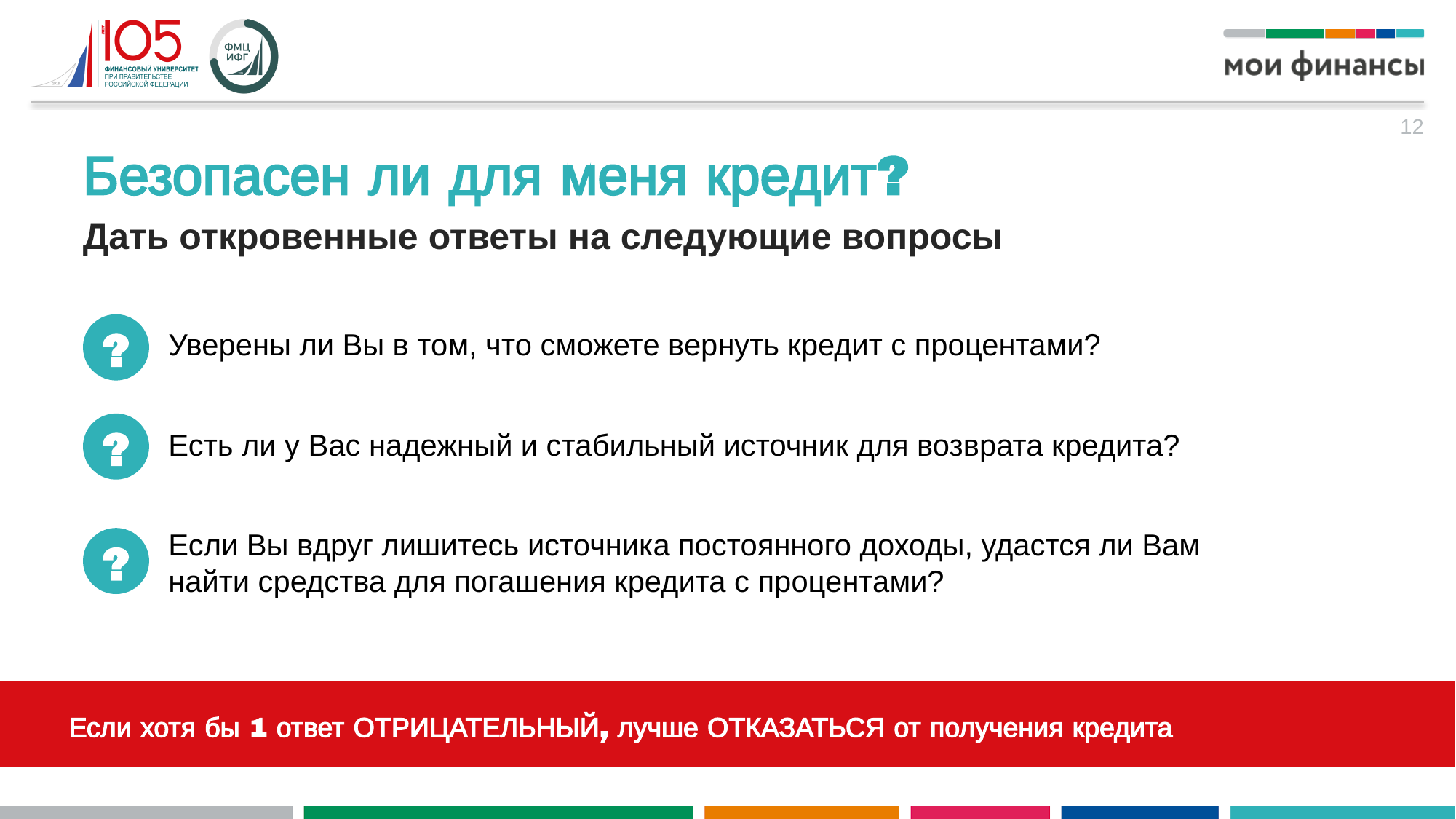

12
Безопасен ли для меня кредит?
Дать откровенные ответы на следующие вопросы

?
Уверены ли Вы в том, что сможете вернуть кредит с процентами?

Есть ли у Вас надежный и стабильный источник для возврата кредита?

Если Вы вдруг лишитесь источника постоянного доходы, удастся ли Вам найти средства для погашения кредита с процентами?

?

?

Если хотя бы 1 ответ ОТРИЦАТЕЛЬНЫЙ, лучше ОТКАЗАТЬСЯ от получения кредита